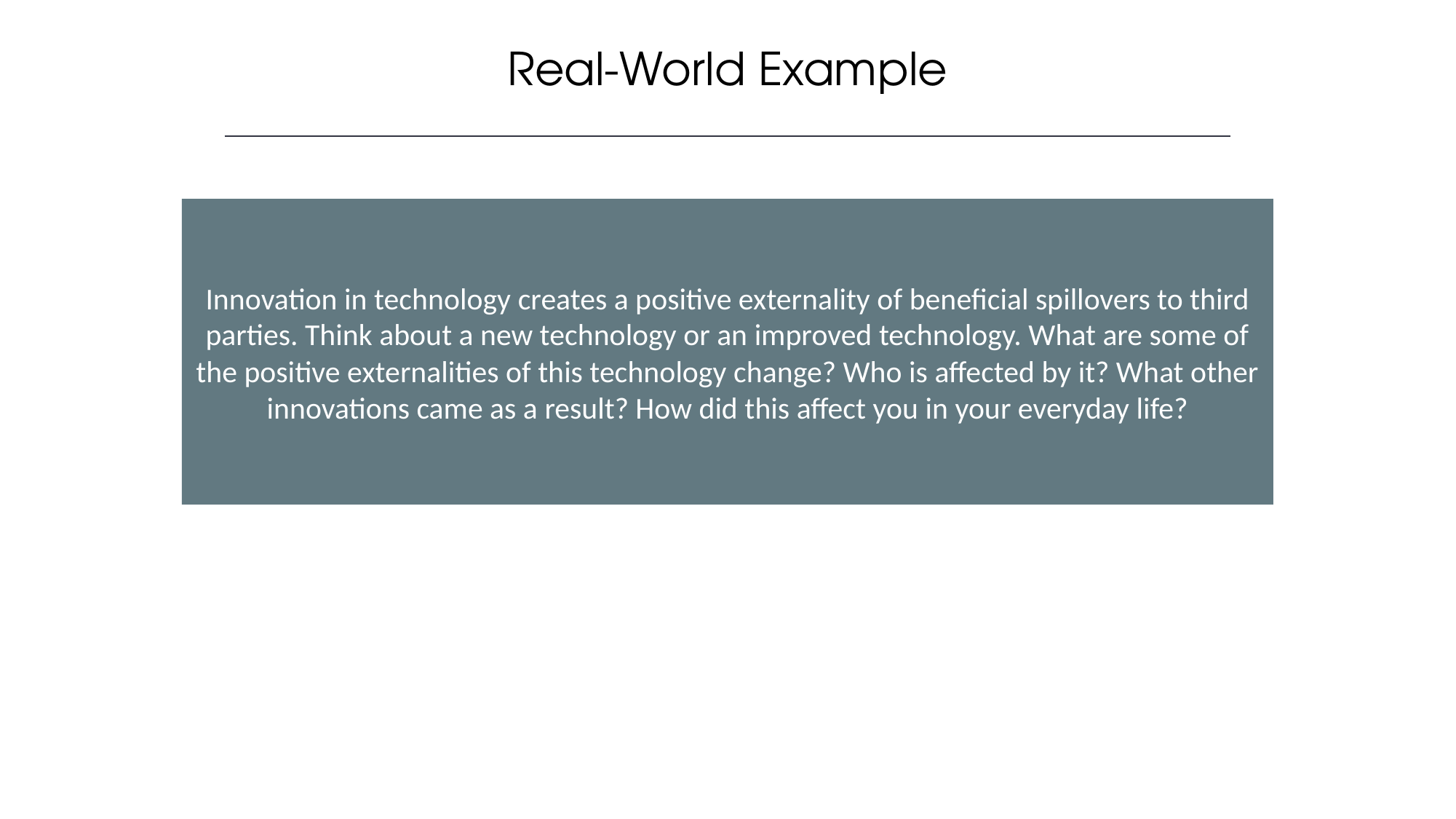

Real-World Example
HAWKES LEARNING
Innovation in technology creates a positive externality of beneficial spillovers to third parties. Think about a new technology or an improved technology. What are some of the positive externalities of this technology change? Who is affected by it? What other innovations came as a result? How did this affect you in your everyday life?